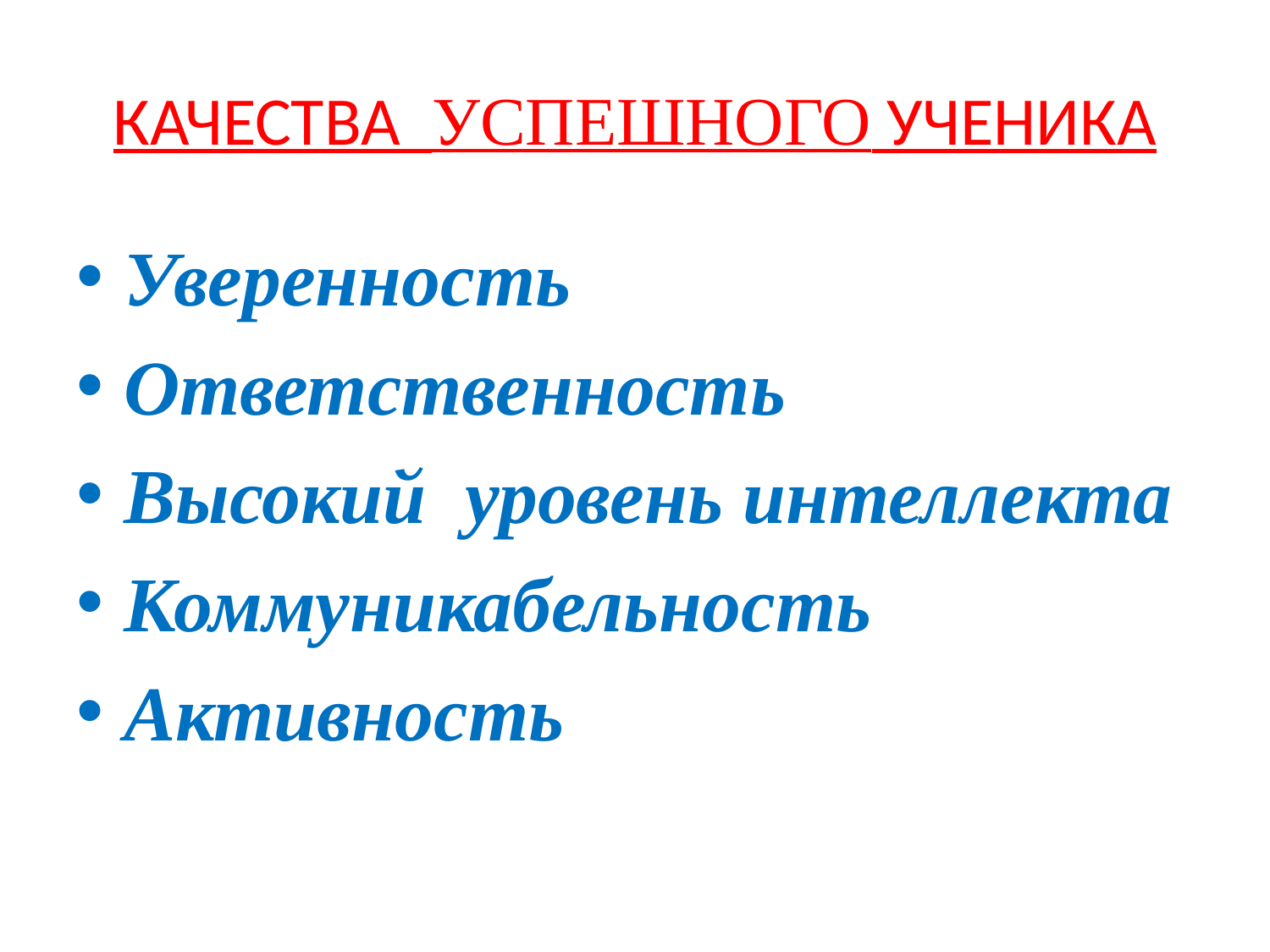

# КАЧЕСТВА  УСПЕШНОГО УЧЕНИКА
Уверенность
Ответственность
Высокий  уровень интеллекта
Коммуникабельность
Активность